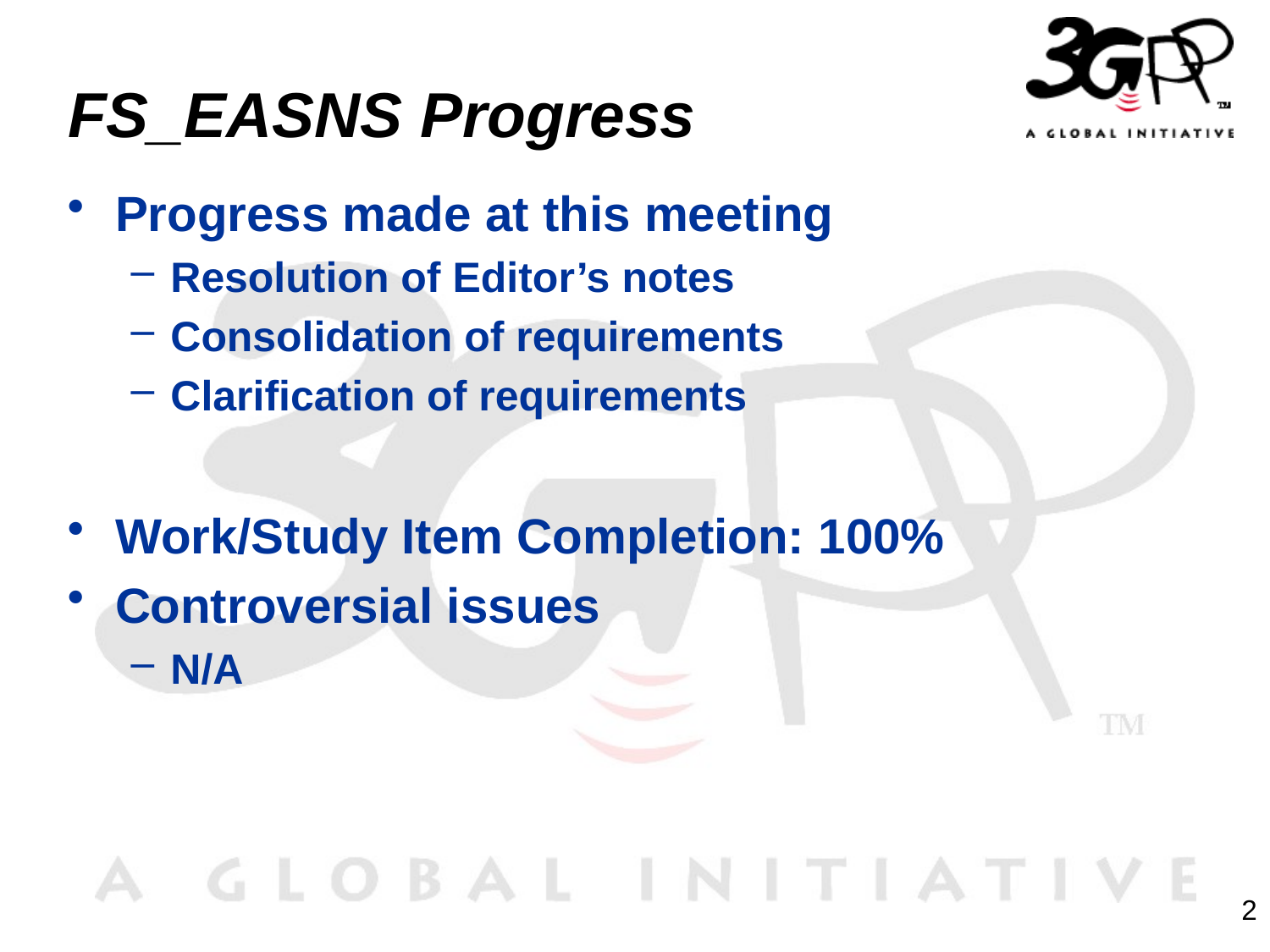

# FS_EASNS Progress
Progress made at this meeting
Resolution of Editor’s notes
Consolidation of requirements
Clarification of requirements

Work/Study Item Completion: 100%
Controversial issues
N/A
2